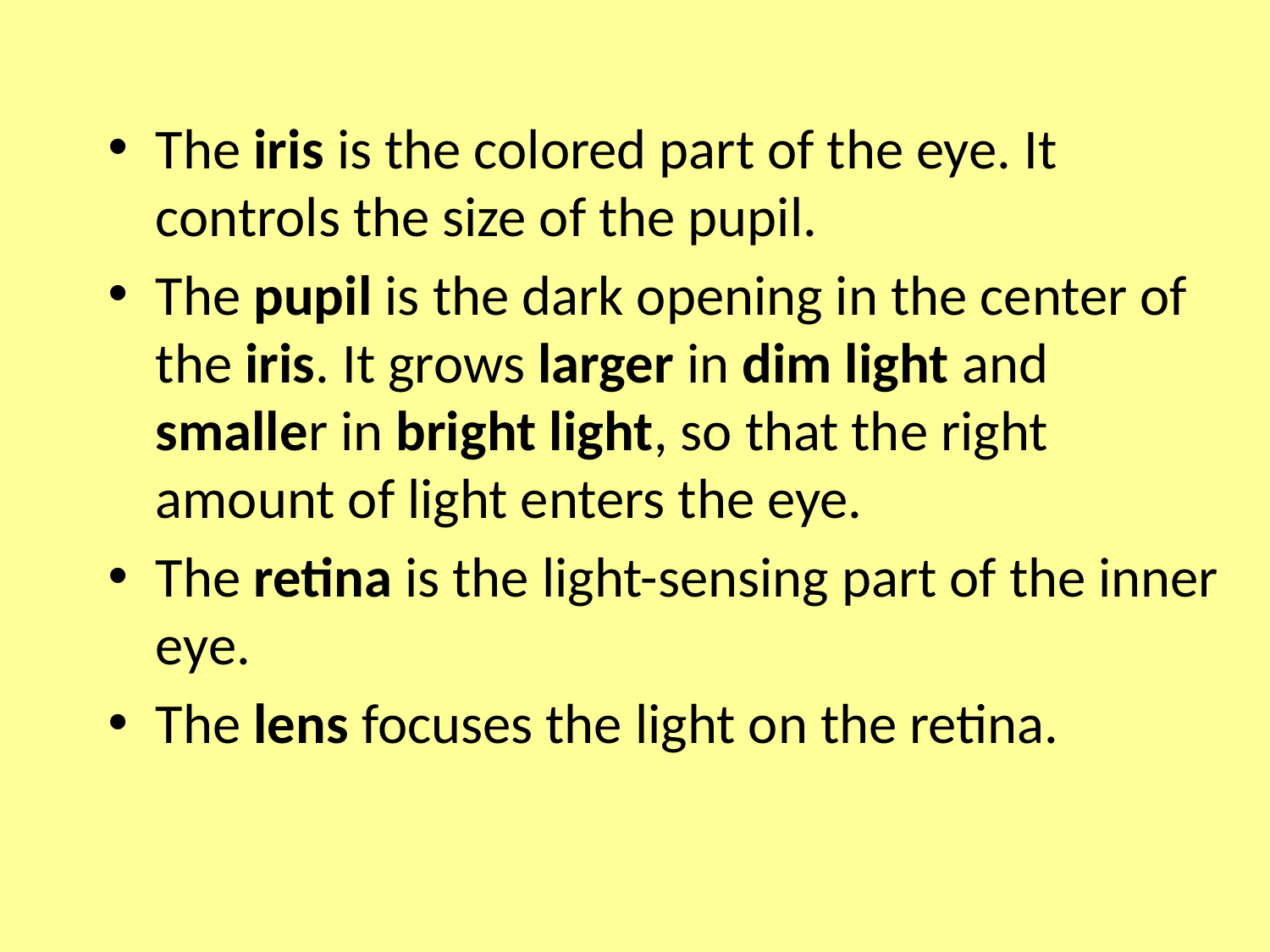

#
The iris is the colored part of the eye. It controls the size of the pupil.
The pupil is the dark opening in the center of the iris. It grows larger in dim light and smaller in bright light, so that the right amount of light enters the eye.
The retina is the light-sensing part of the inner eye.
The lens focuses the light on the retina.